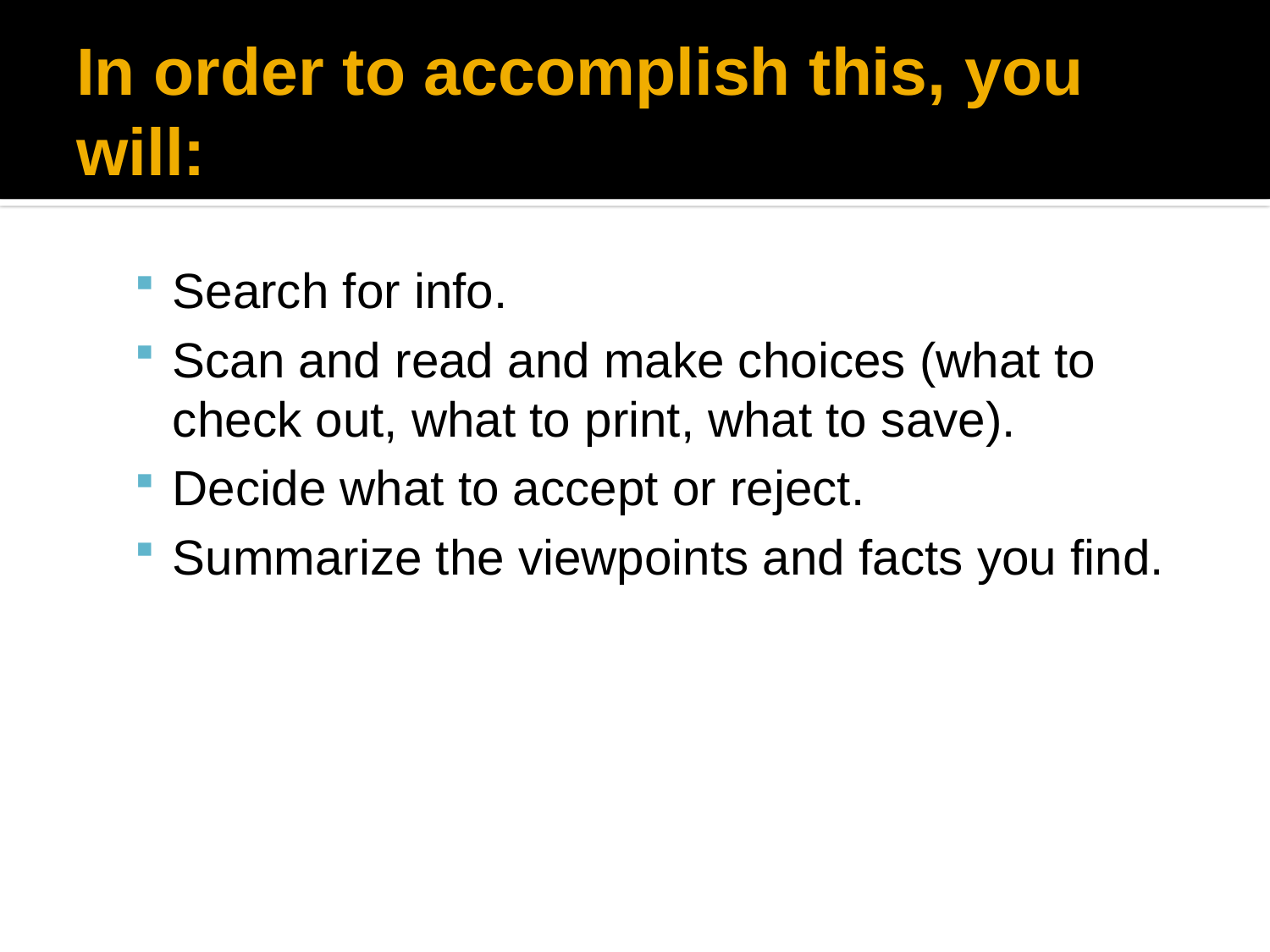

# In order to accomplish this, you will:
Search for info.
Scan and read and make choices (what to check out, what to print, what to save).
Decide what to accept or reject.
Summarize the viewpoints and facts you find.